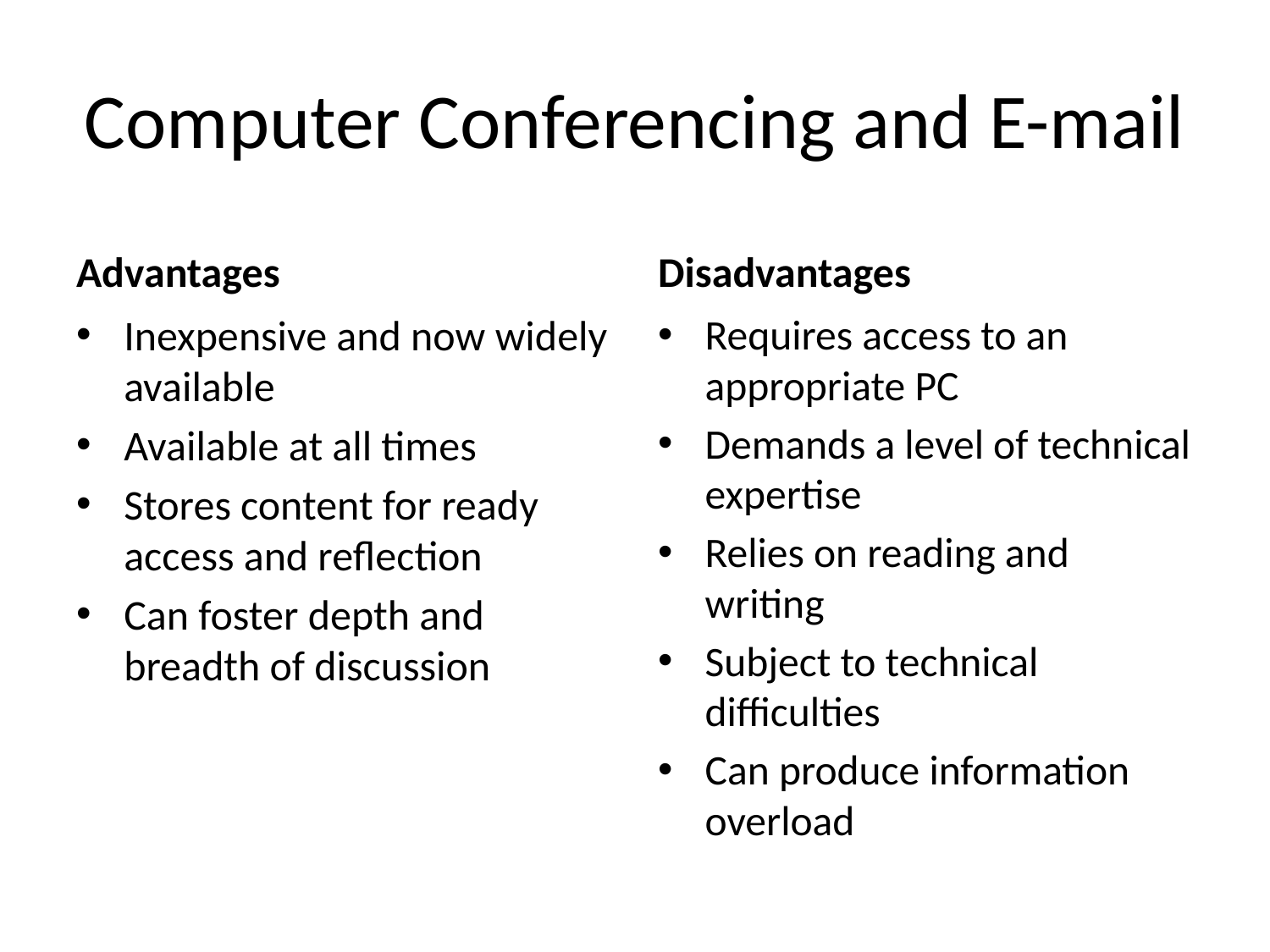

# Computer Conferencing and E-mail
Advantages
Disadvantages
Inexpensive and now widely available
Available at all times
Stores content for ready access and reflection
Can foster depth and breadth of discussion
Requires access to an appropriate PC
Demands a level of technical expertise
Relies on reading and writing
Subject to technical difficulties
Can produce information overload